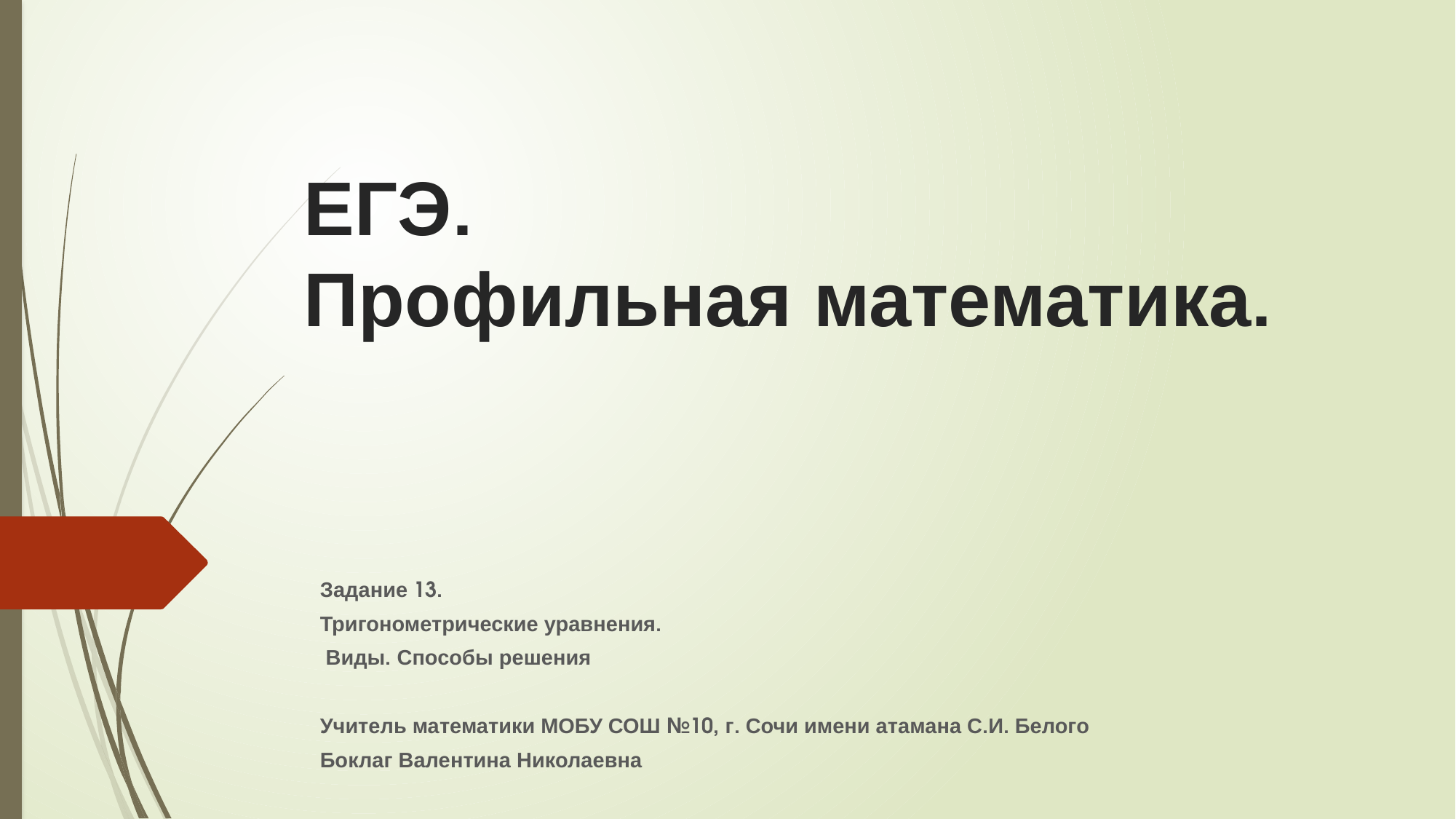

# ЕГЭ. Профильная математика.
Задание 13.
Тригонометрические уравнения.
 Виды. Способы решения

Учитель математики МОБУ СОШ №10, г. Сочи имени атамана С.И. Белого
Боклаг Валентина Николаевна